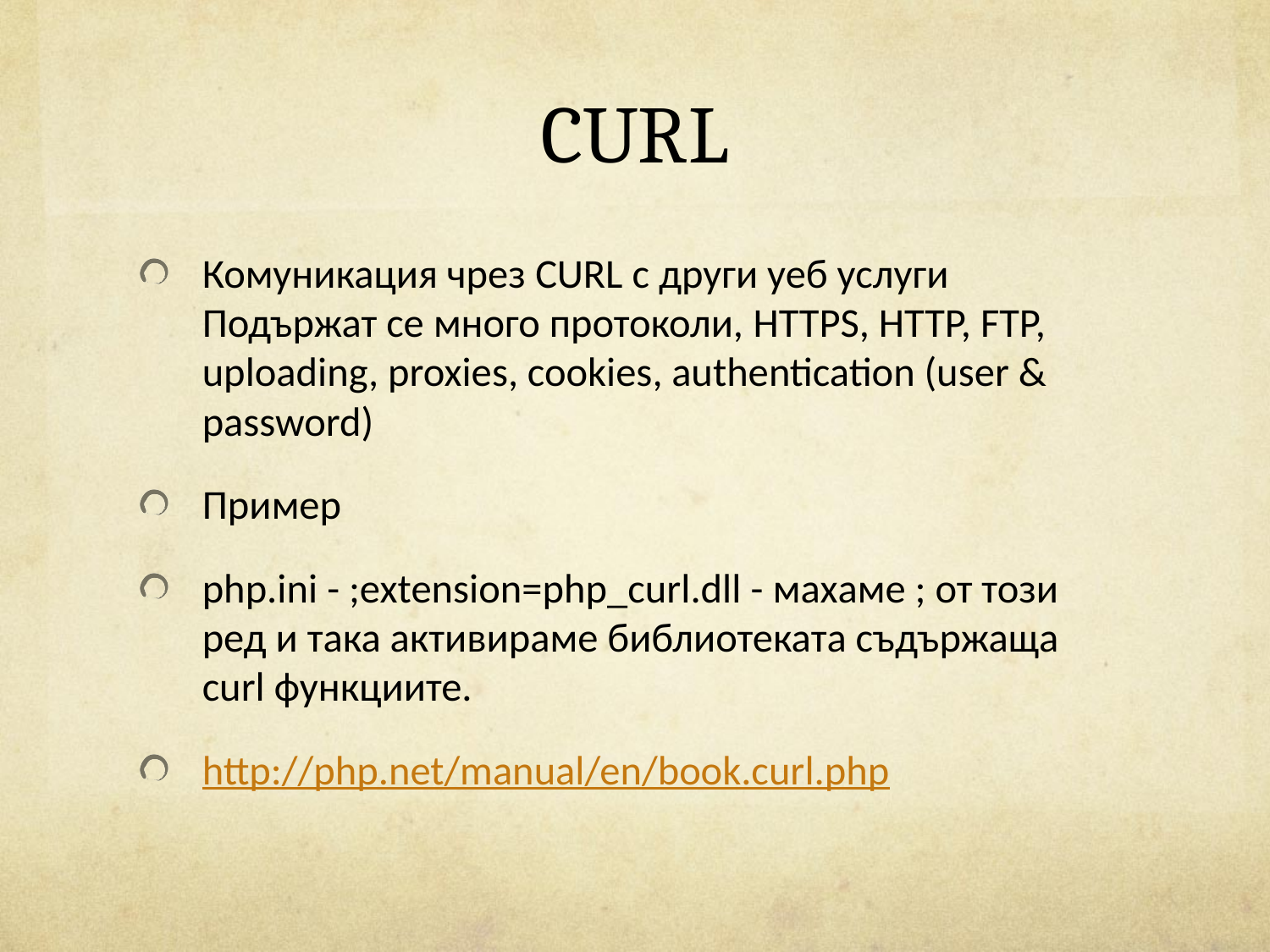

# CURL
Комуникация чрез CURL с други уеб услуги Подържат се много протоколи, HTTPS, HTTP, FTP, uploading, proxies, cookies, authentication (user & password)
Пример
php.ini - ;extension=php_curl.dll - махаме ; от този ред и така активираме библиотеката съдържаща curl функциите.
http://php.net/manual/en/book.curl.php